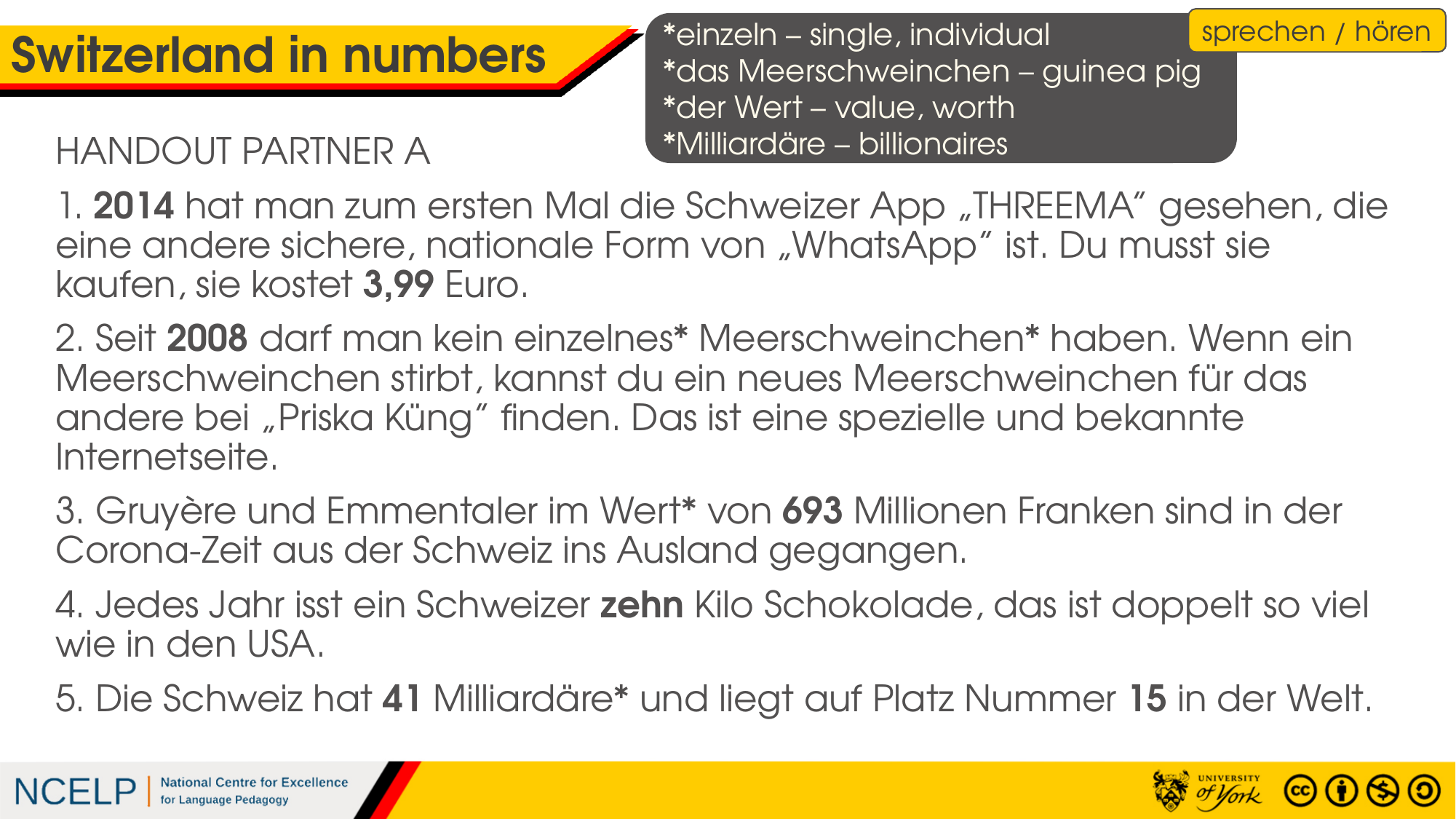

sprechen / hören
*einzeln – single, individual
*das Meerschweinchen – guinea pig
*der Wert – value, worth
*Milliardäre – billionaires
# Switzerland in numbers
HANDOUT PARTNER A
1. 2014 hat man zum ersten Mal die Schweizer App „THREEMA” gesehen, die eine andere sichere, nationale Form von „WhatsApp” ist. Du musst sie kaufen, sie kostet 3,99 Euro.
2. Seit 2008 darf man kein einzelnes* Meerschweinchen* haben. Wenn ein Meerschweinchen stirbt, kannst du ein neues Meerschweinchen für das andere bei „Priska Küng” finden. Das ist eine spezielle und bekannte Internetseite.
3. Gruyère und Emmentaler im Wert* von 693 Millionen Franken sind in der Corona-Zeit aus der Schweiz ins Ausland gegangen.
4. Jedes Jahr isst ein Schweizer zehn Kilo Schokolade, das ist doppelt so viel wie in den USA.
5. Die Schweiz hat 41 Milliardäre* und liegt auf Platz Nummer 15 in der Welt.